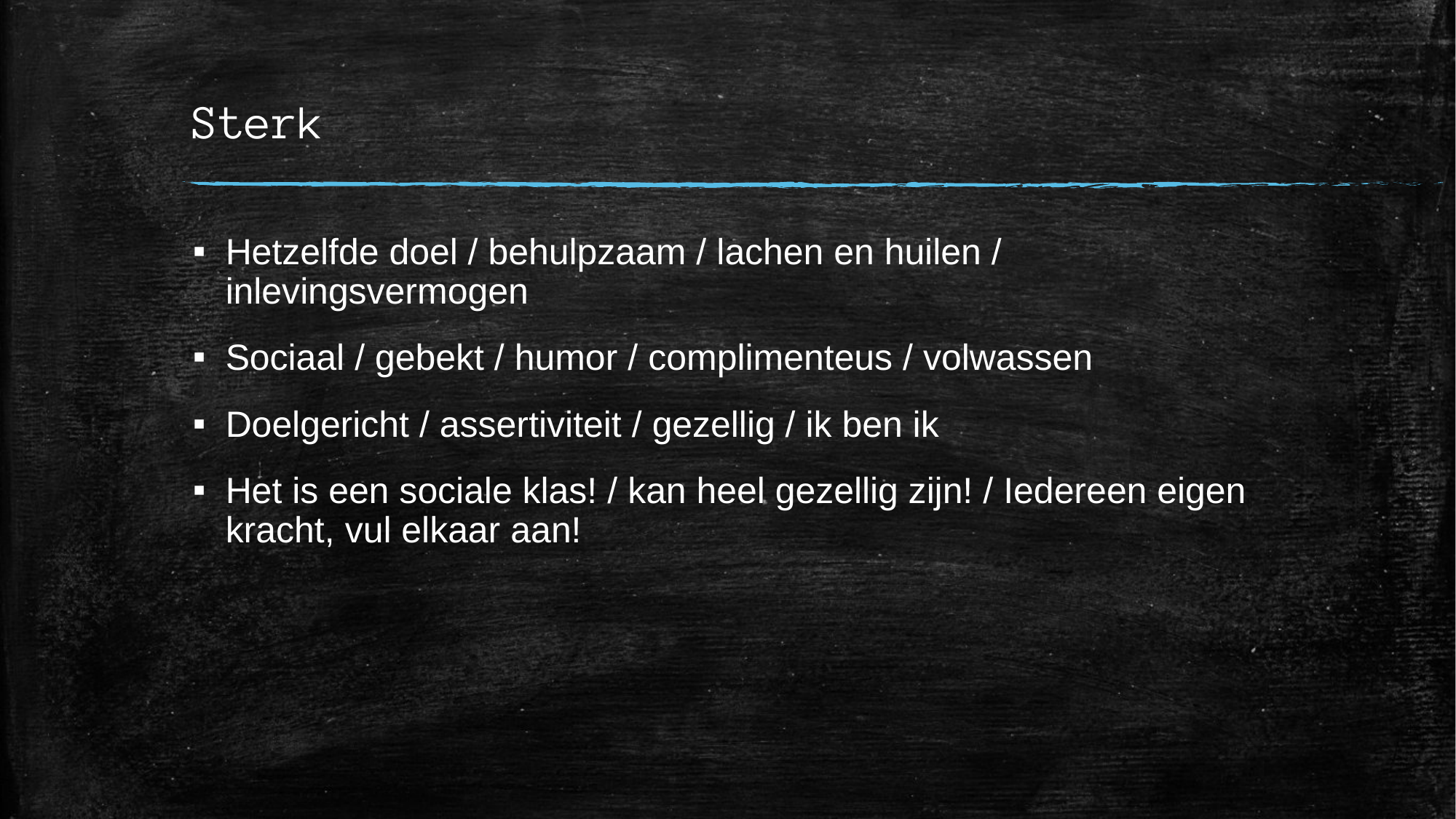

# Sterk
Hetzelfde doel / behulpzaam / lachen en huilen / inlevingsvermogen
Sociaal / gebekt / humor / complimenteus / volwassen
Doelgericht / assertiviteit / gezellig / ik ben ik
Het is een sociale klas! / kan heel gezellig zijn! / Iedereen eigen kracht, vul elkaar aan!